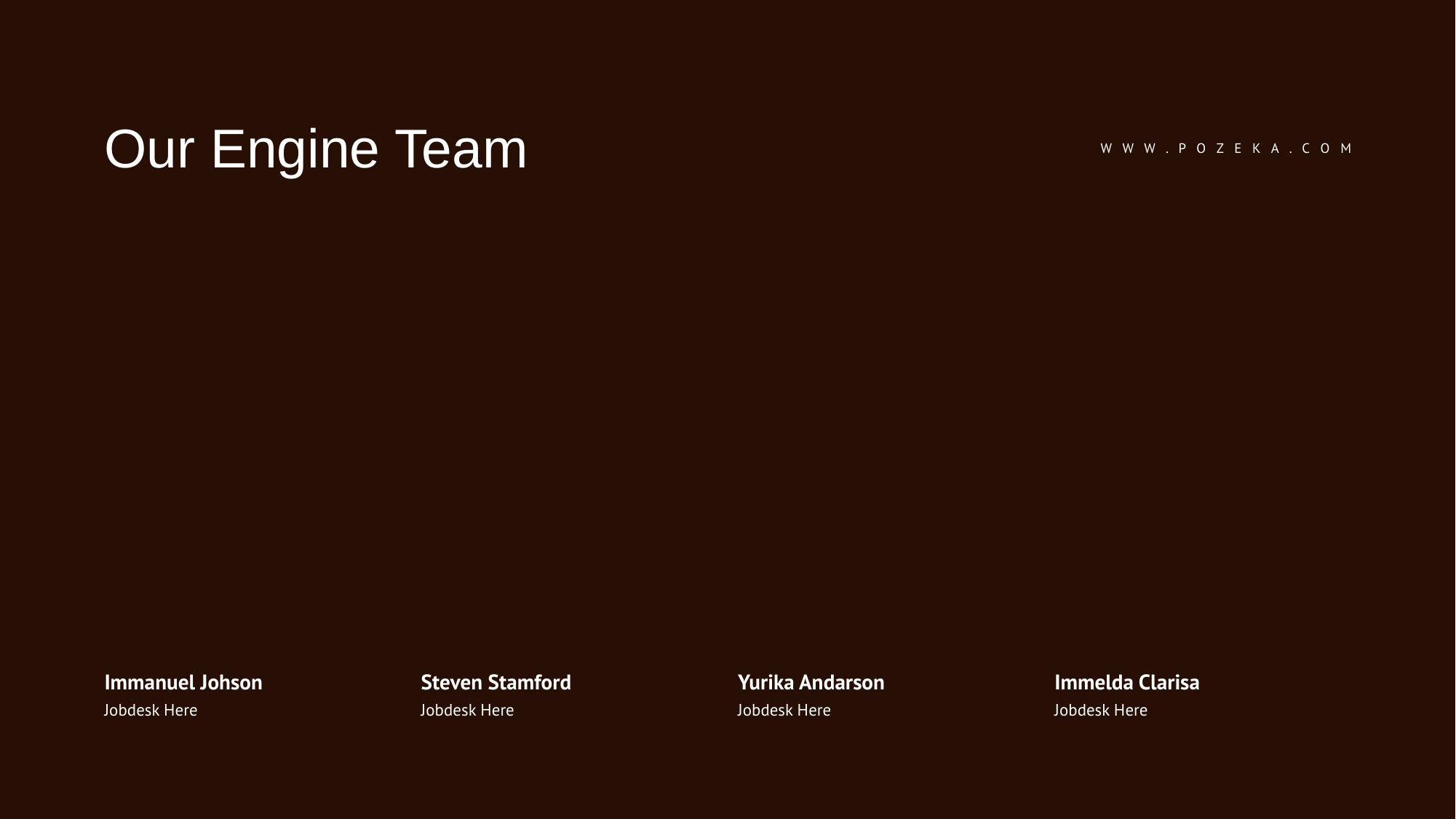

Our Engine Team
W   W   W   .   P   O   Z   E   K   A   .   C   O   M

Immanuel Johson
Steven Stamford
Yurika Andarson
Immelda Clarisa
Jobdesk Here
Jobdesk Here
Jobdesk Here
Jobdesk Here